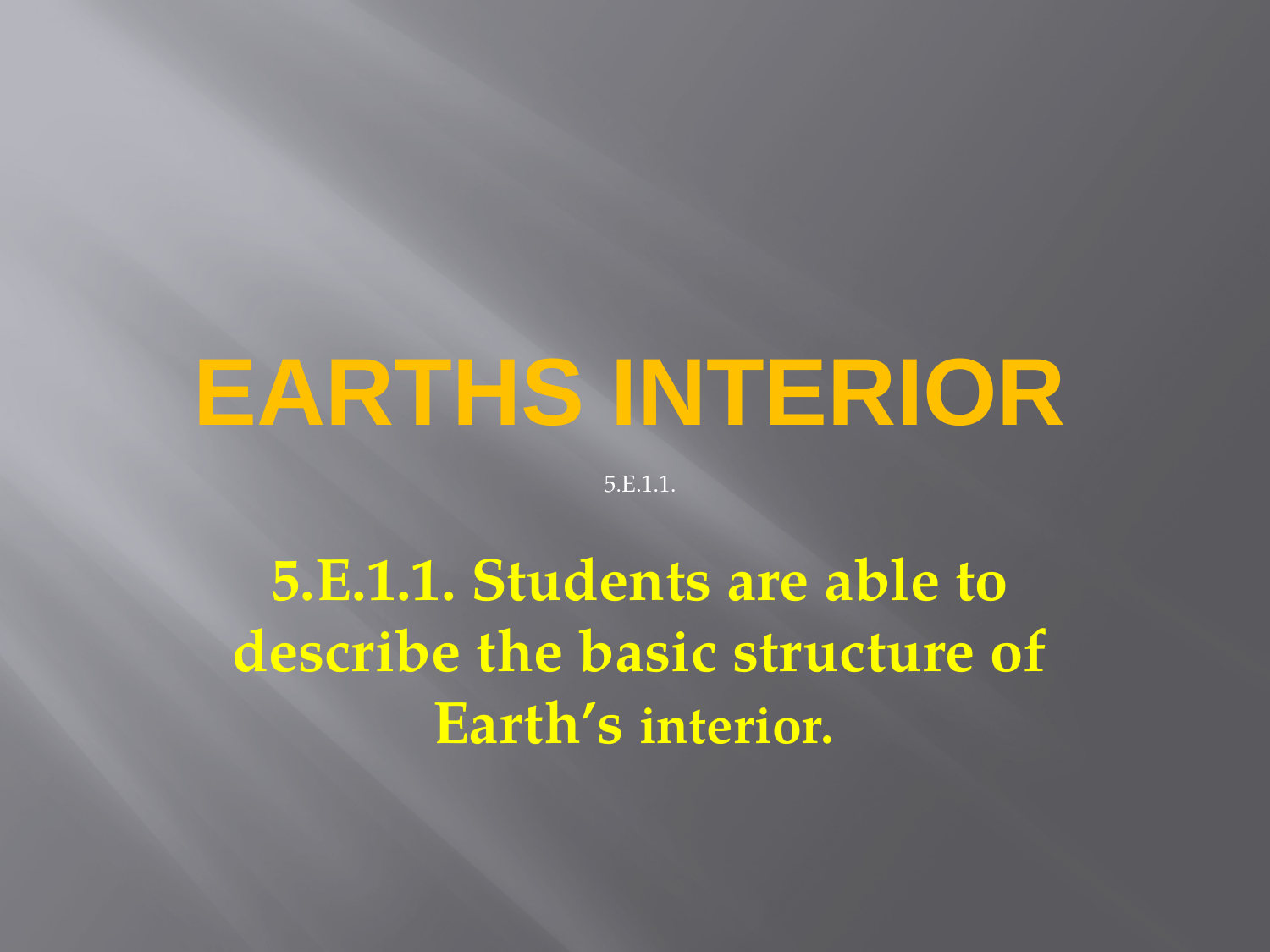

# Earths Interior
5.E.1.1.

5.E.1.1. Students are able to describe the basic structure of Earth’s interior.